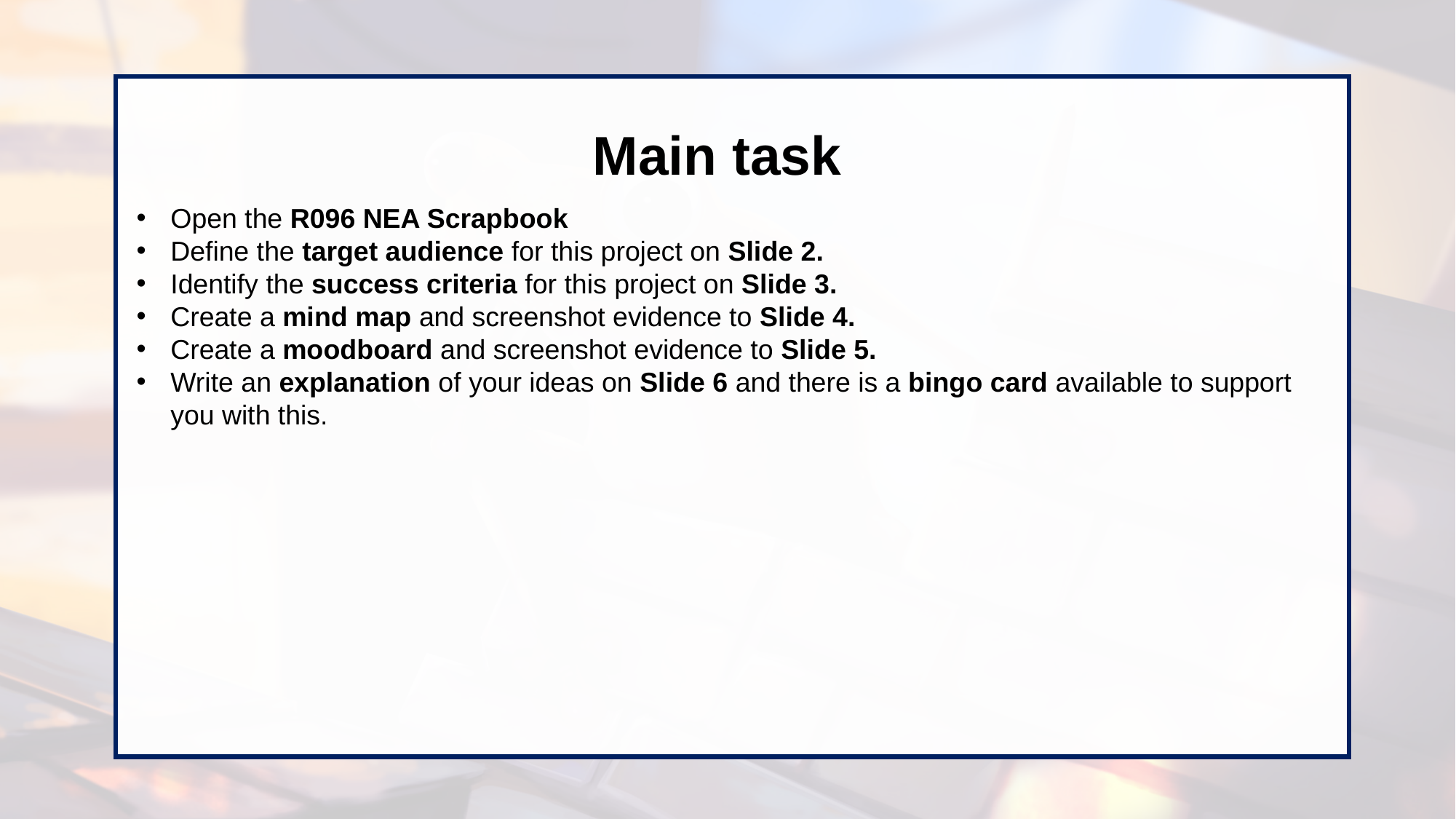

Main task
Open the R096 NEA Scrapbook
Define the target audience for this project on Slide 2.
Identify the success criteria for this project on Slide 3.
Create a mind map and screenshot evidence to Slide 4.
Create a moodboard and screenshot evidence to Slide 5.
Write an explanation of your ideas on Slide 6 and there is a bingo card available to support you with this.